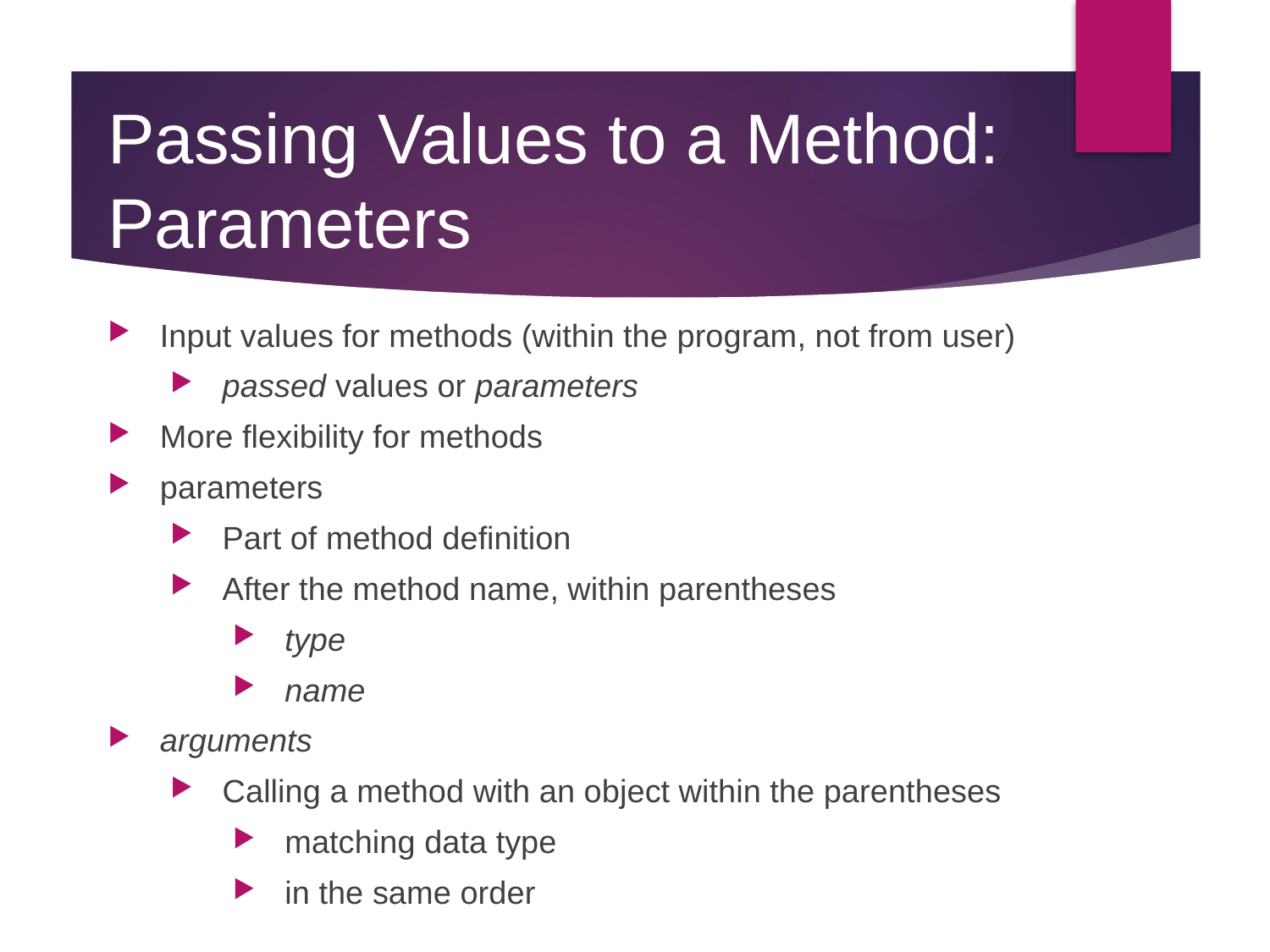

# Passing Values to a Method: Parameters
Input values for methods (within the program, not from user)
passed values or parameters
More flexibility for methods
parameters
Part of method definition
After the method name, within parentheses
type
name
arguments
Calling a method with an object within the parentheses
matching data type
in the same order